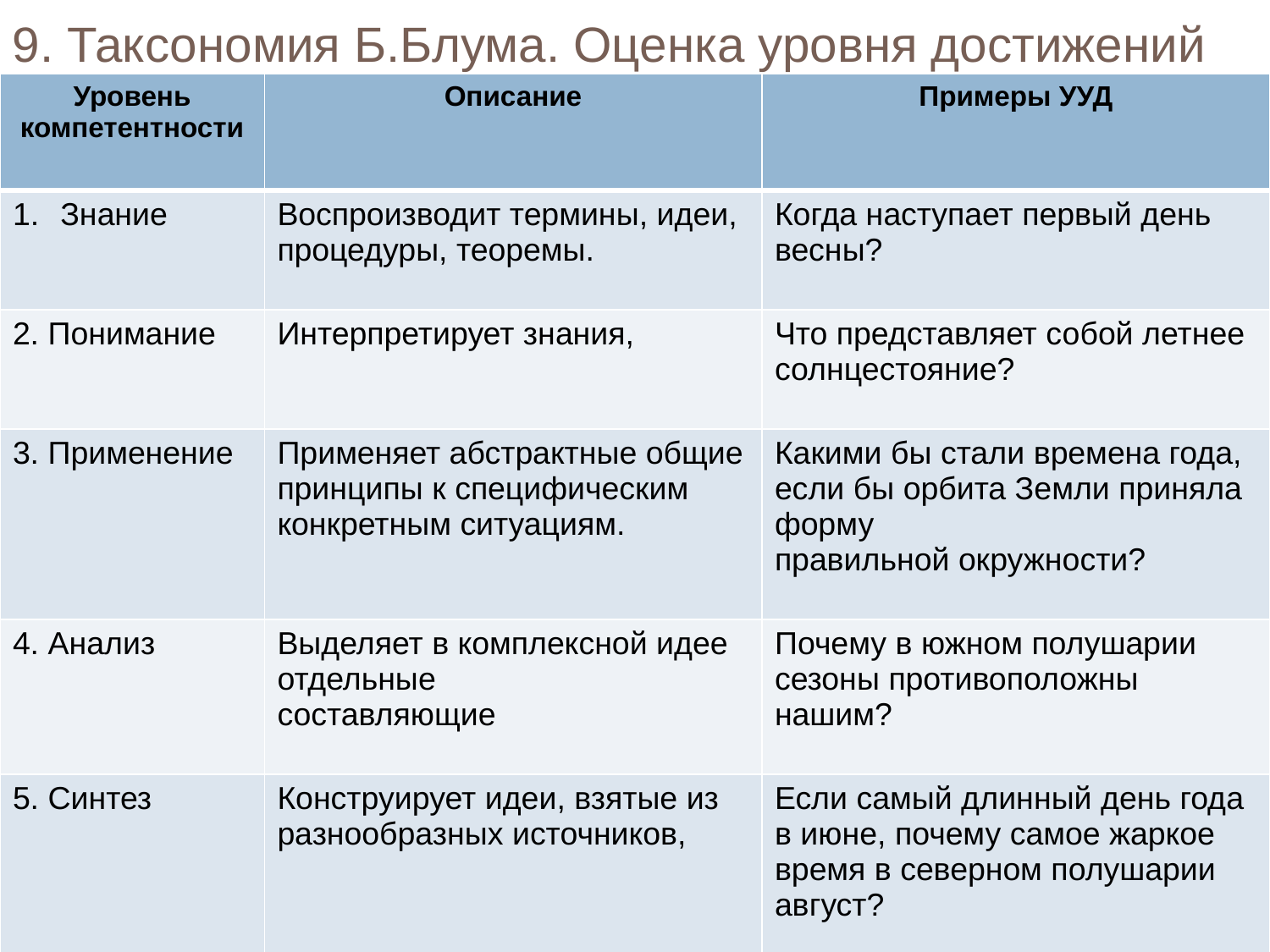

# 9. Таксономия Б.Блума. Оценка уровня достижений
| Уровень компетентности | Описание | Примеры УУД |
| --- | --- | --- |
| Знание | Воспроизводит термины, идеи, процедуры, теоремы. | Когда наступает первый день весны? |
| 2. Понимание | Интерпретирует знания, | Что представляет собой летнее солнцестояние? |
| 3. Применение | Применяет абстрактные общие принципы к специфическим конкретным ситуациям. | Какими бы стали времена года, если бы орбита Земли приняла форму правильной окружности? |
| 4. Анализ | Выделяет в комплексной идее отдельные составляющие | Почему в южном полушарии сезоны противоположны нашим? |
| 5. Синтез | Конструирует идеи, взятые из разнообразных источников, | Если самый длинный день года в июне, почему самое жаркое время в северном полушарии август? |
| 6. Суждение | Способен выносить суждение на основе заданных или самостоятельно установленных критериев, которые подтверждаются наблюдениями или осмыслением полученной информации. | Какими будут наиболее существенные переменные, на основании которых можно спрогнозировать сезонность на вновь открытой планете? |